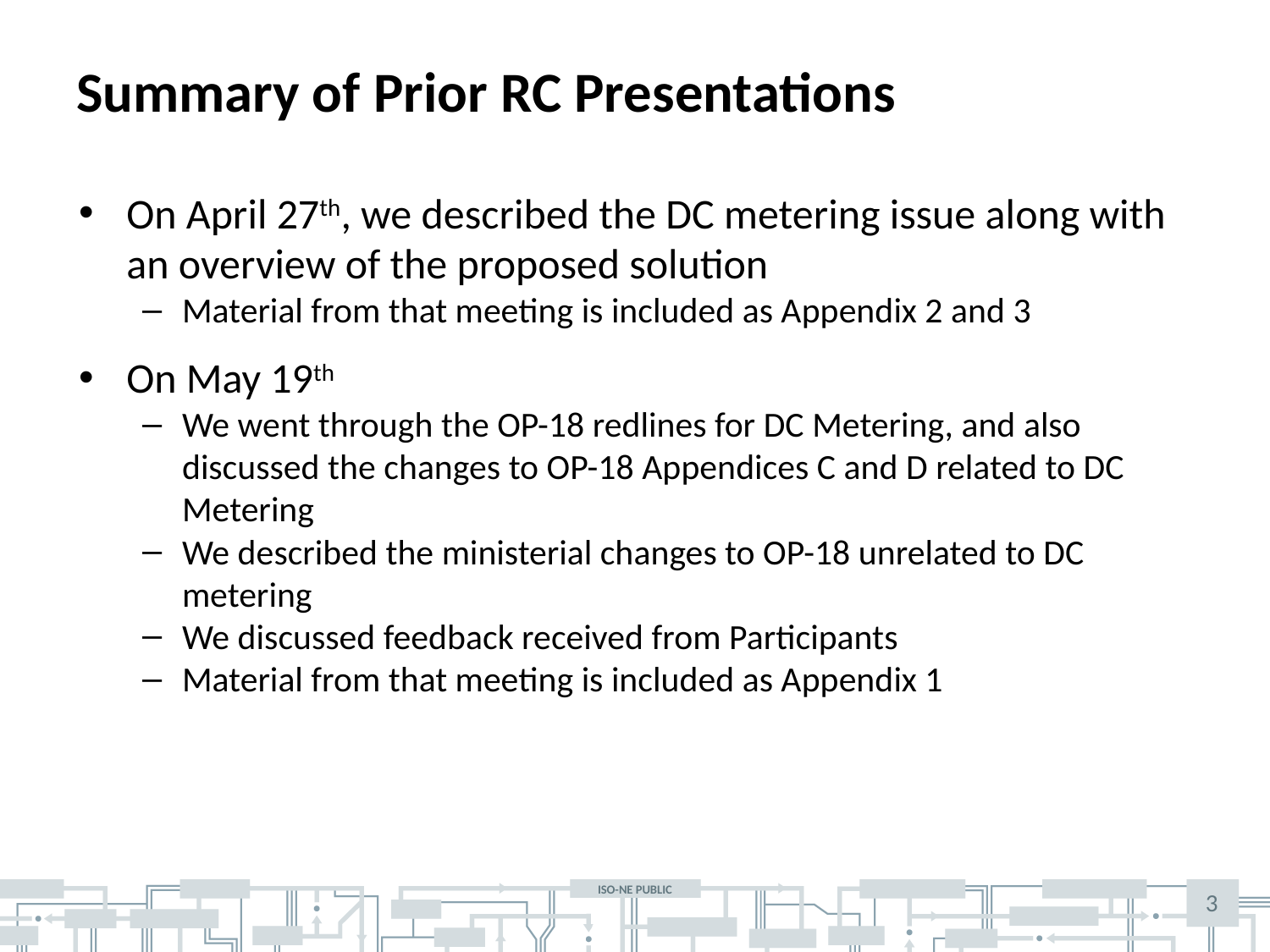

# Summary of Prior RC Presentations
On April 27th, we described the DC metering issue along with an overview of the proposed solution
Material from that meeting is included as Appendix 2 and 3
On May 19th
We went through the OP-18 redlines for DC Metering, and also discussed the changes to OP-18 Appendices C and D related to DC Metering
We described the ministerial changes to OP-18 unrelated to DC metering
We discussed feedback received from Participants
Material from that meeting is included as Appendix 1
3